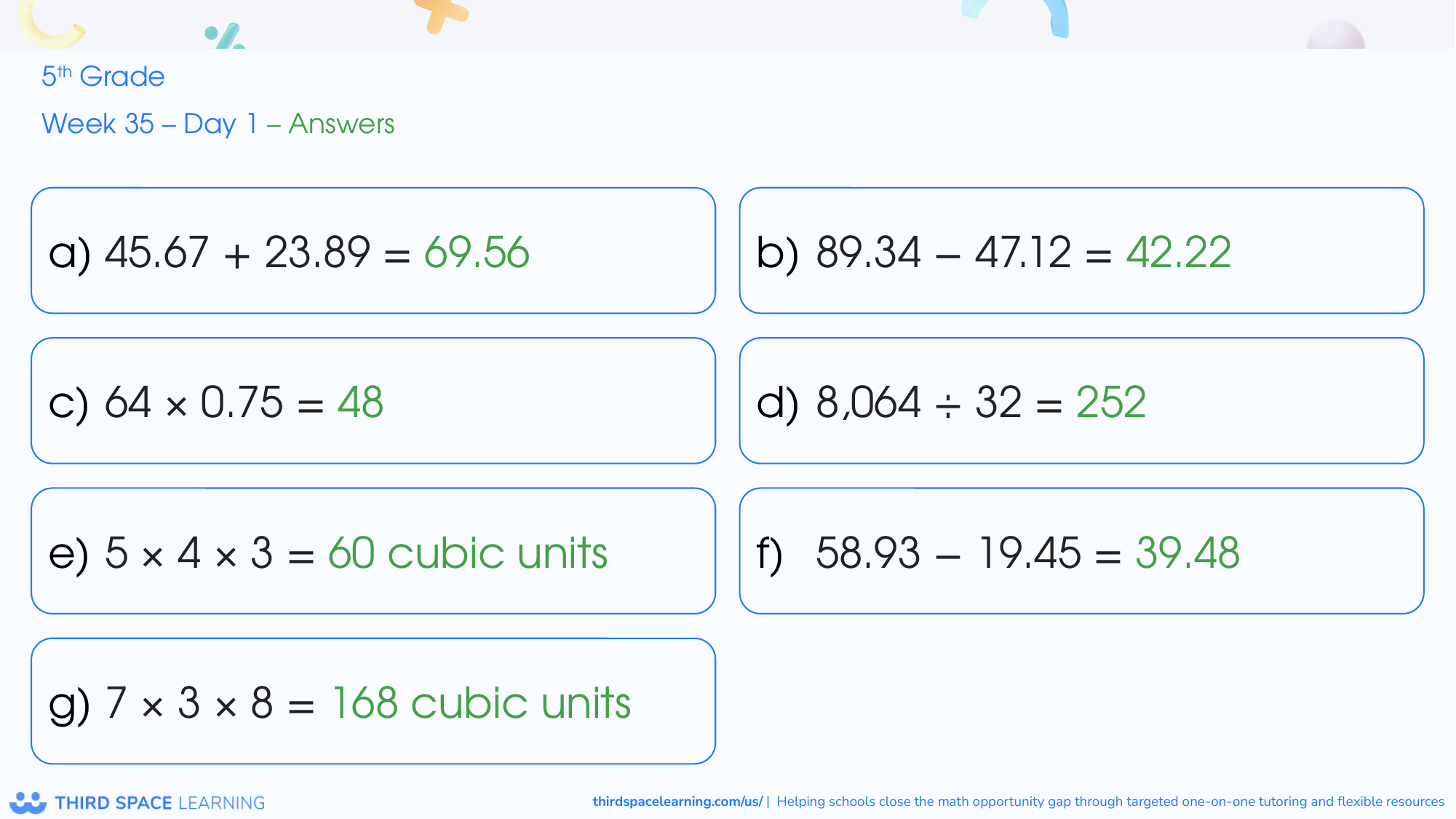

5th Grade
Week 35 – Day 1 – Answers
45.67 + 23.89 = 69.56
89.34 − 47.12 = 42.22
64 × 0.75 = 48
8,064 ÷ 32 = 252
5 × 4 × 3 = 60 cubic units
58.93 − 19.45 = 39.48
7 × 3 × 8 = 168 cubic units